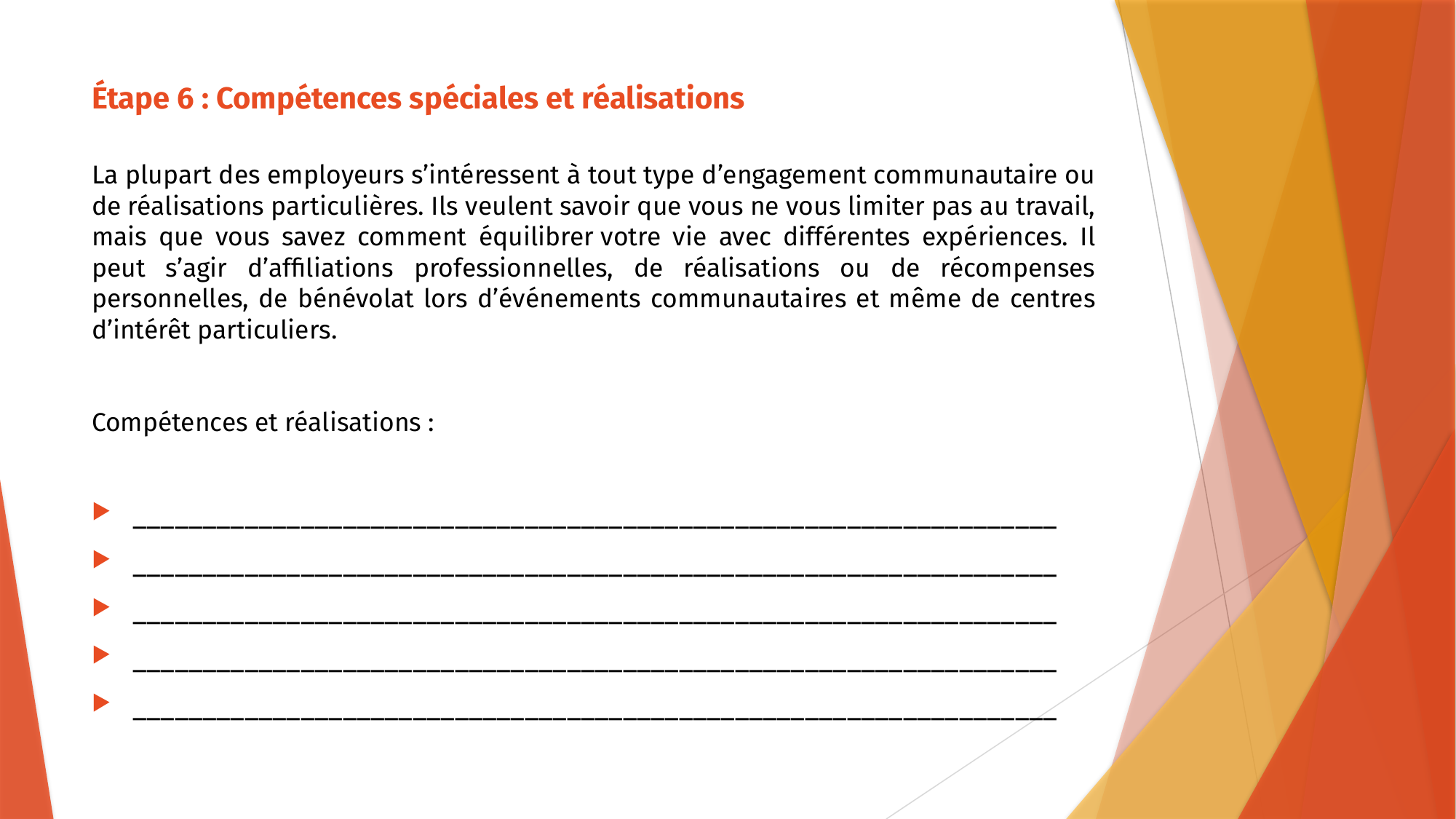

# Étape 6 : Compétences spéciales et réalisations
La plupart des employeurs s’intéressent à tout type d’engagement communautaire ou de réalisations particulières. Ils veulent savoir que vous ne vous limiter pas au travail, mais que vous savez comment équilibrer votre vie avec différentes expériences. Il peut s’agir d’affiliations professionnelles, de réalisations ou de récompenses personnelles, de bénévolat lors d’événements communautaires et même de centres d’intérêt particuliers.

Compétences et réalisations :

__________________________________________________________________
__________________________________________________________________
__________________________________________________________________
__________________________________________________________________
__________________________________________________________________